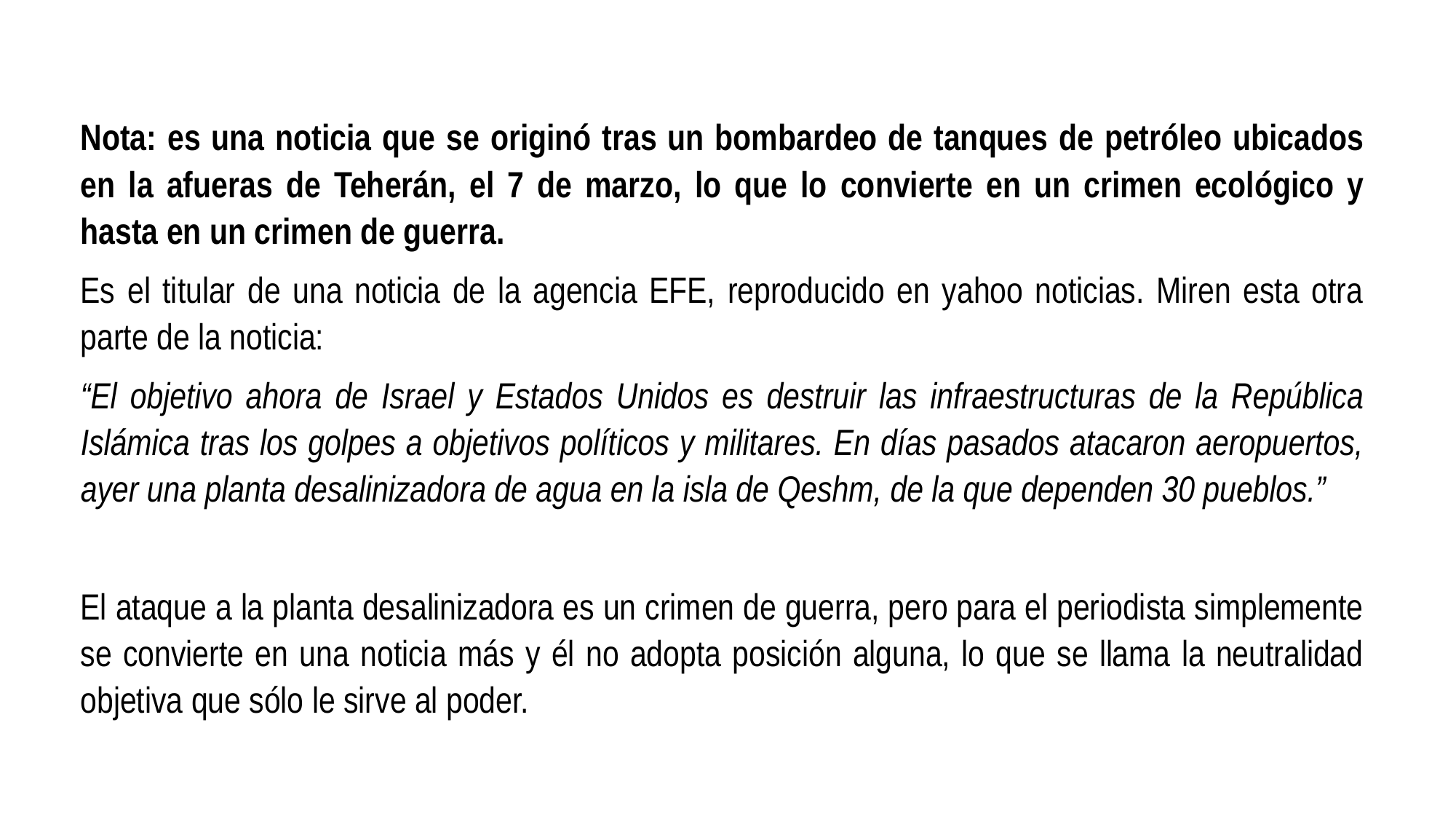

Nota: es una noticia que se originó tras un bombardeo de tanques de petróleo ubicados en la afueras de Teherán, el 7 de marzo, lo que lo convierte en un crimen ecológico y hasta en un crimen de guerra.
Es el titular de una noticia de la agencia EFE, reproducido en yahoo noticias. Miren esta otra parte de la noticia:
“El objetivo ahora de Israel y Estados Unidos es destruir las infraestructuras de la República Islámica tras los golpes a objetivos políticos y militares. En días pasados atacaron aeropuertos, ayer una planta desalinizadora de agua en la isla de Qeshm, de la que dependen 30 pueblos.”

El ataque a la planta desalinizadora es un crimen de guerra, pero para el periodista simplemente se convierte en una noticia más y él no adopta posición alguna, lo que se llama la neutralidad objetiva que sólo le sirve al poder.